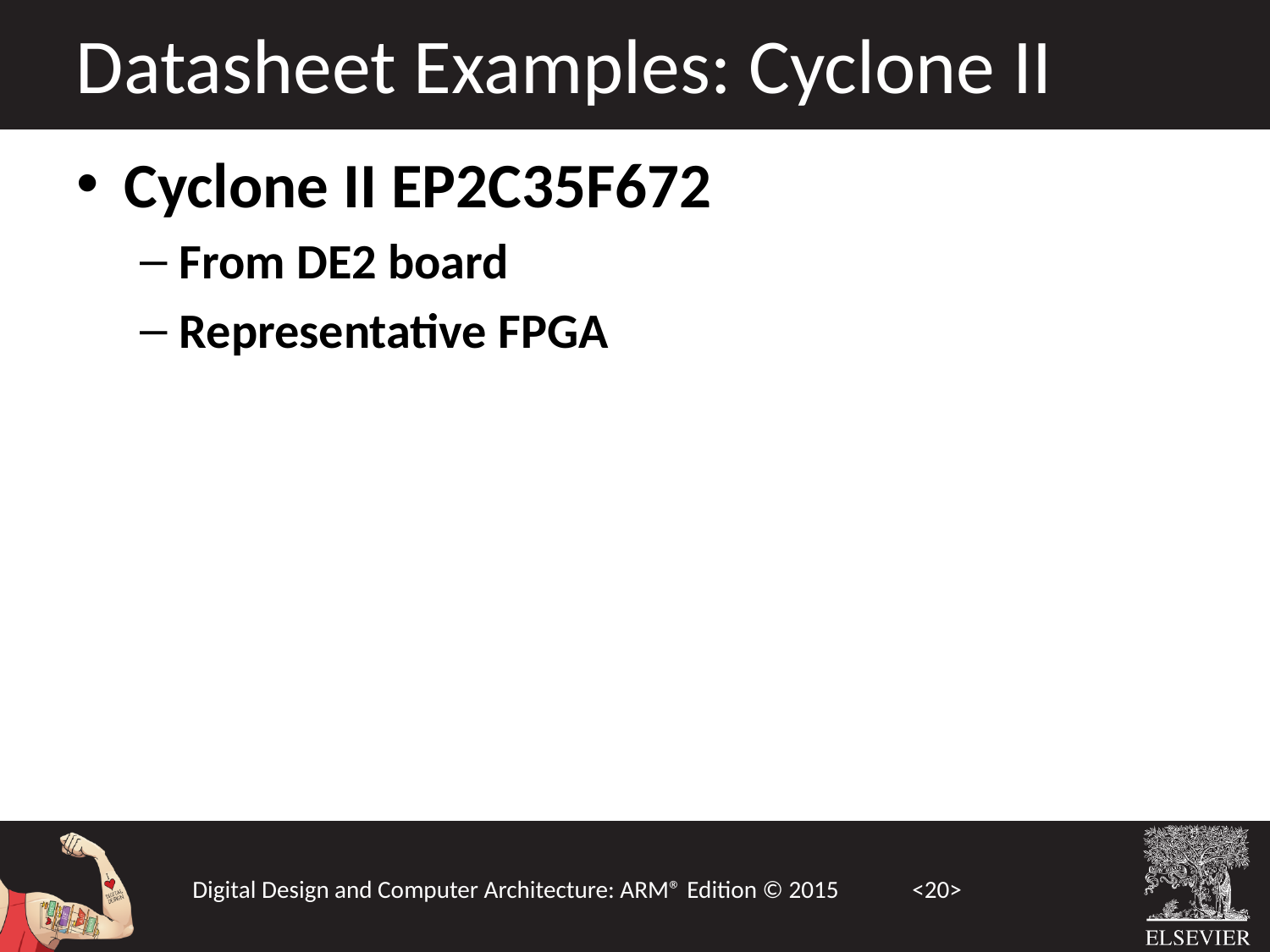

Datasheet Examples: Cyclone II
Cyclone II EP2C35F672
From DE2 board
Representative FPGA